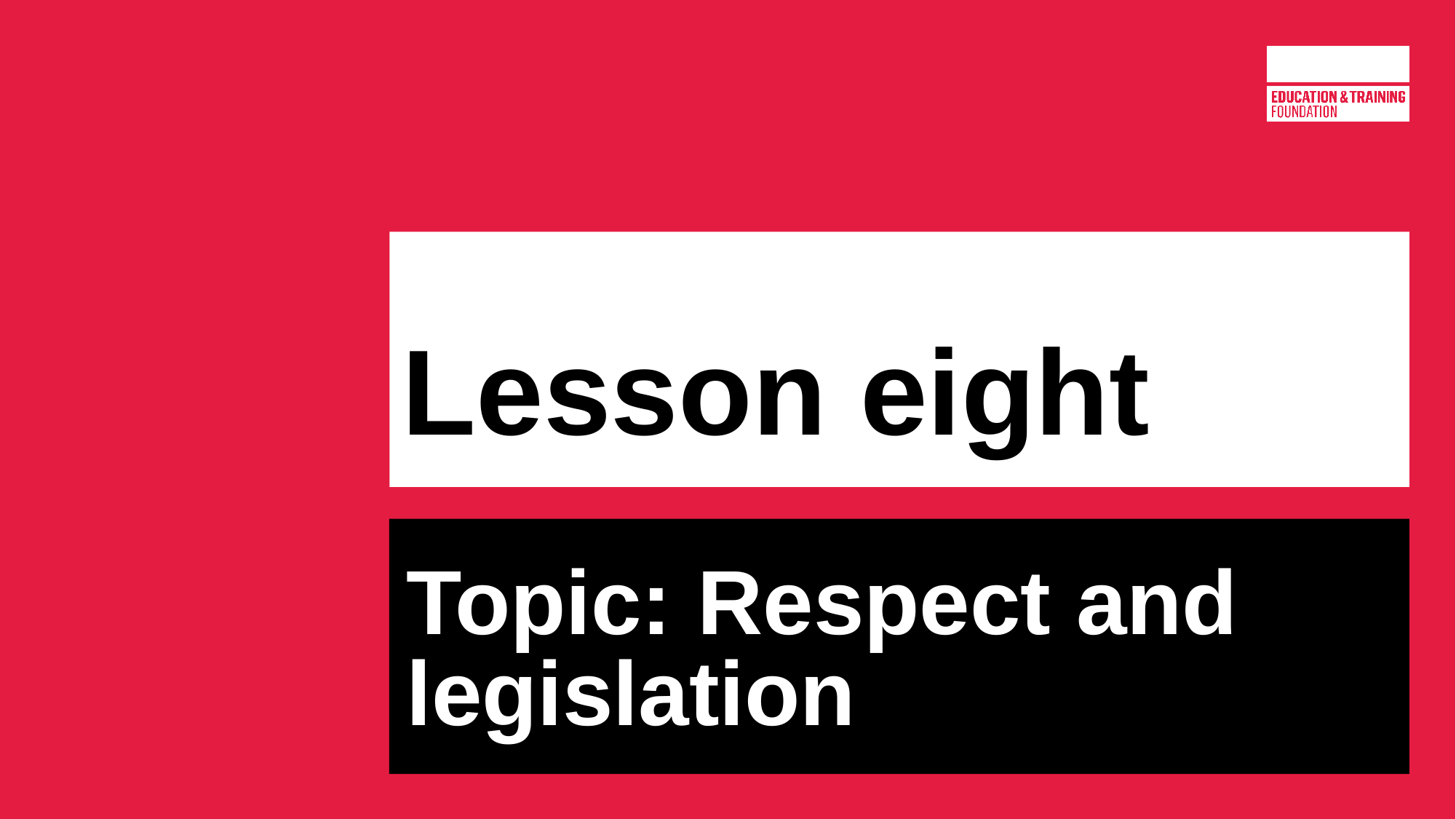

# Lesson eight
Topic: Respect and legislation